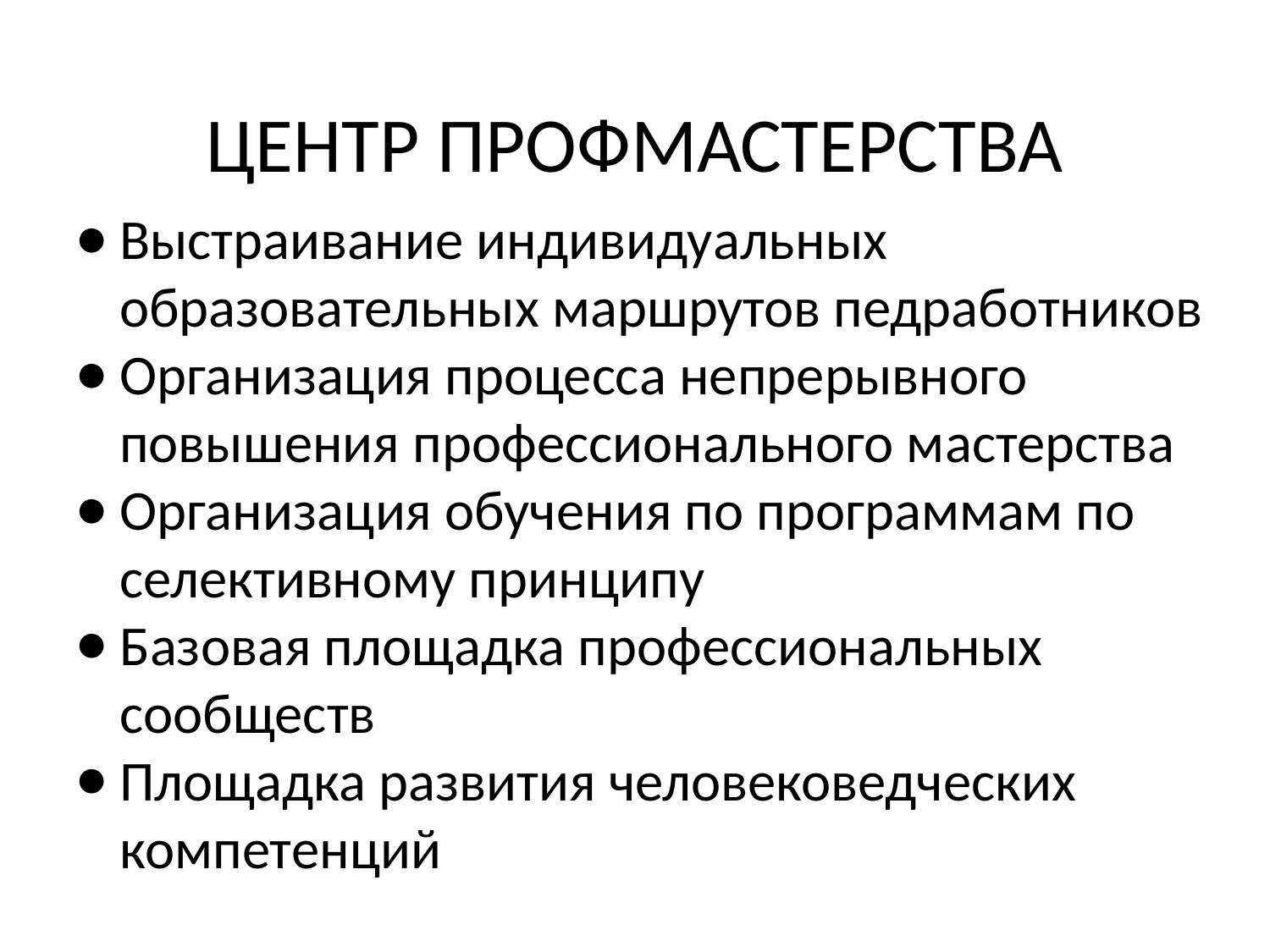

# ЦЕНТР ПРОФМАСТЕРСТВА
Выстраивание индивидуальных образовательных маршрутов педработников
Организация процесса непрерывного повышения профессионального мастерства
Организация обучения по программам по селективному принципу
Базовая площадка профессиональных сообществ
Площадка развития человековедческих компетенций